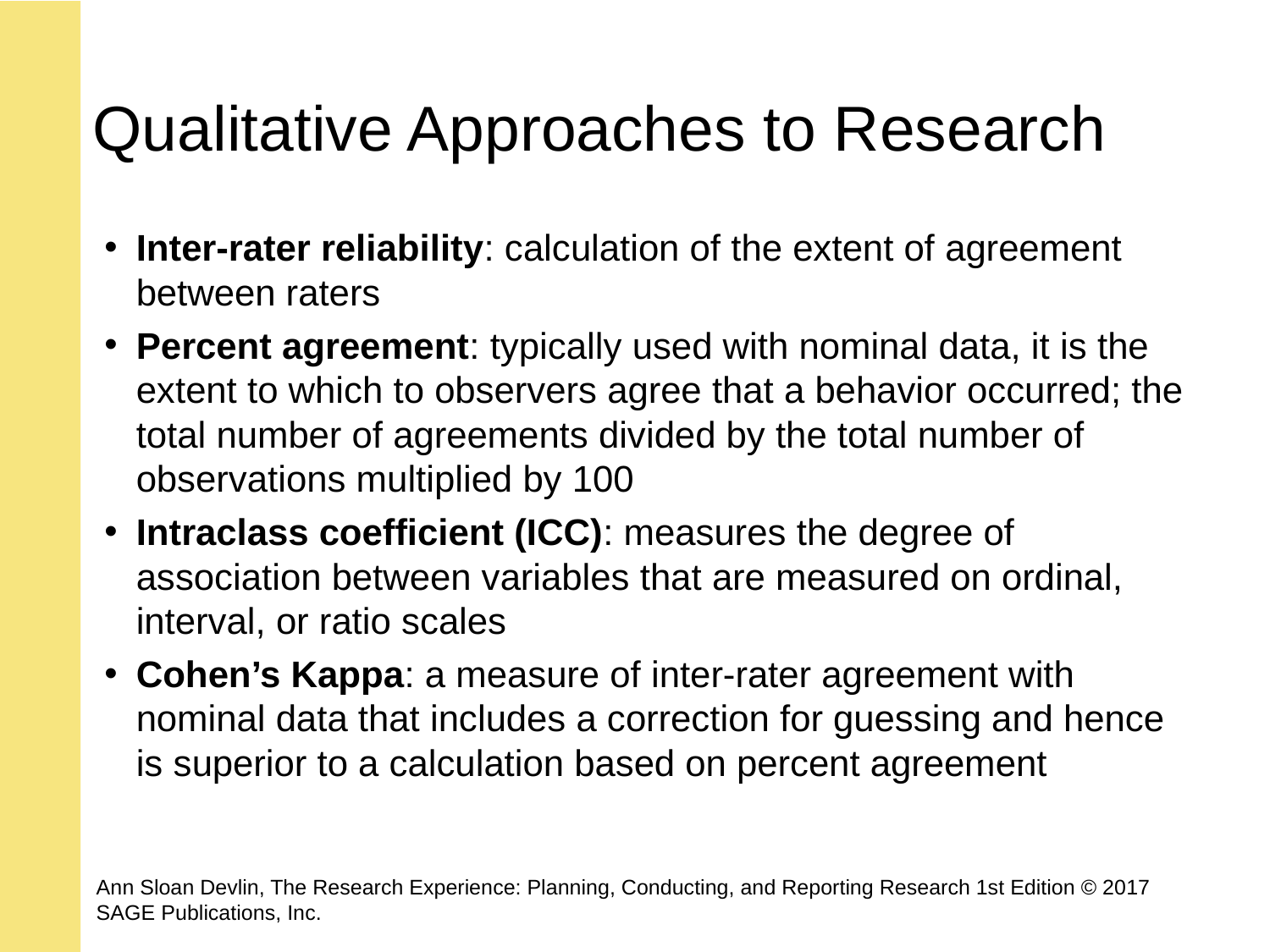

# Qualitative Approaches to Research
Inter-rater reliability: calculation of the extent of agreement between raters
Percent agreement: typically used with nominal data, it is the extent to which to observers agree that a behavior occurred; the total number of agreements divided by the total number of observations multiplied by 100
Intraclass coefficient (ICC): measures the degree of association between variables that are measured on ordinal, interval, or ratio scales
Cohen’s Kappa: a measure of inter-rater agreement with nominal data that includes a correction for guessing and hence is superior to a calculation based on percent agreement